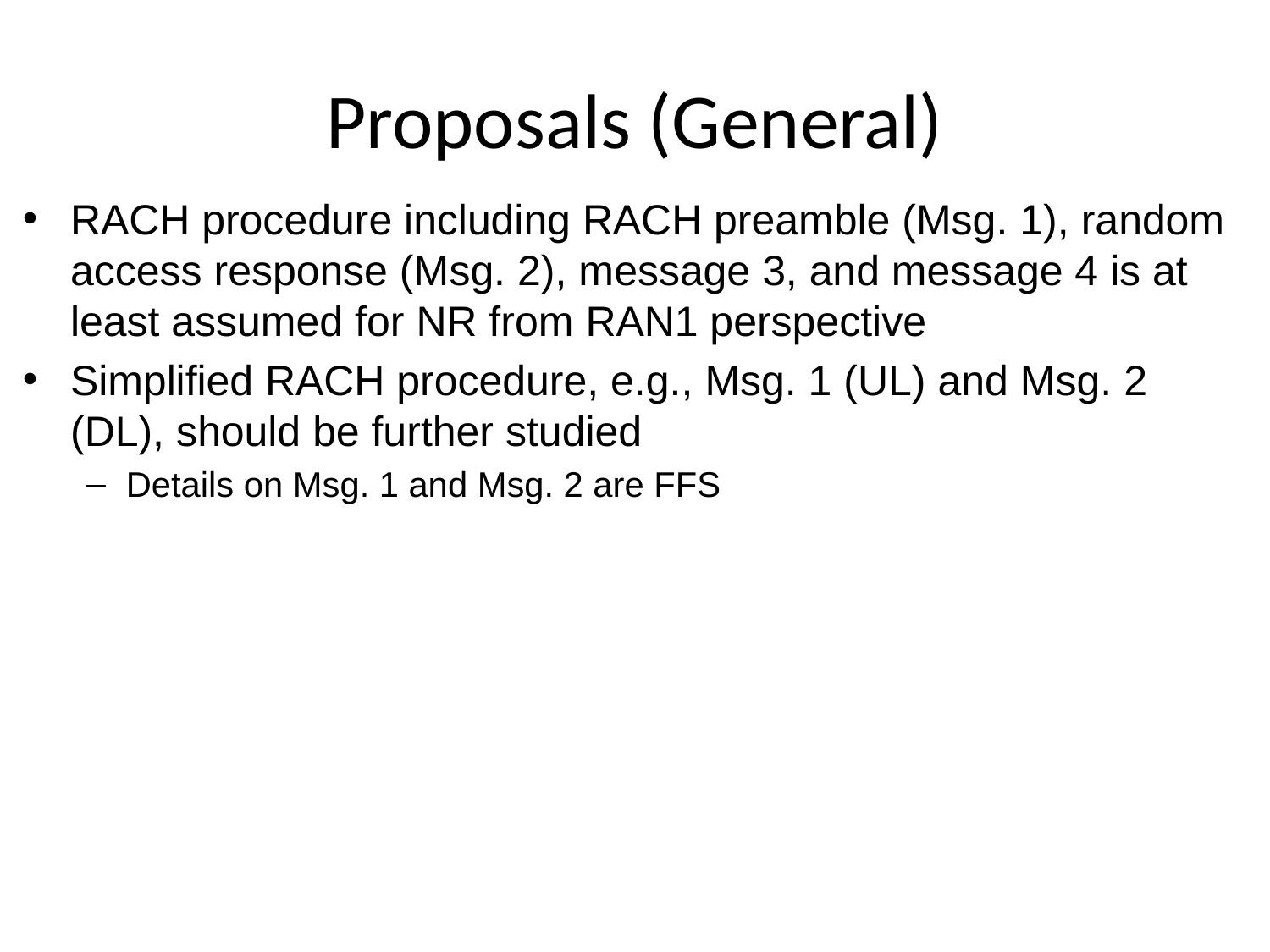

# Proposals (General)
RACH procedure including RACH preamble (Msg. 1), random access response (Msg. 2), message 3, and message 4 is at least assumed for NR from RAN1 perspective
Simplified RACH procedure, e.g., Msg. 1 (UL) and Msg. 2 (DL), should be further studied
Details on Msg. 1 and Msg. 2 are FFS